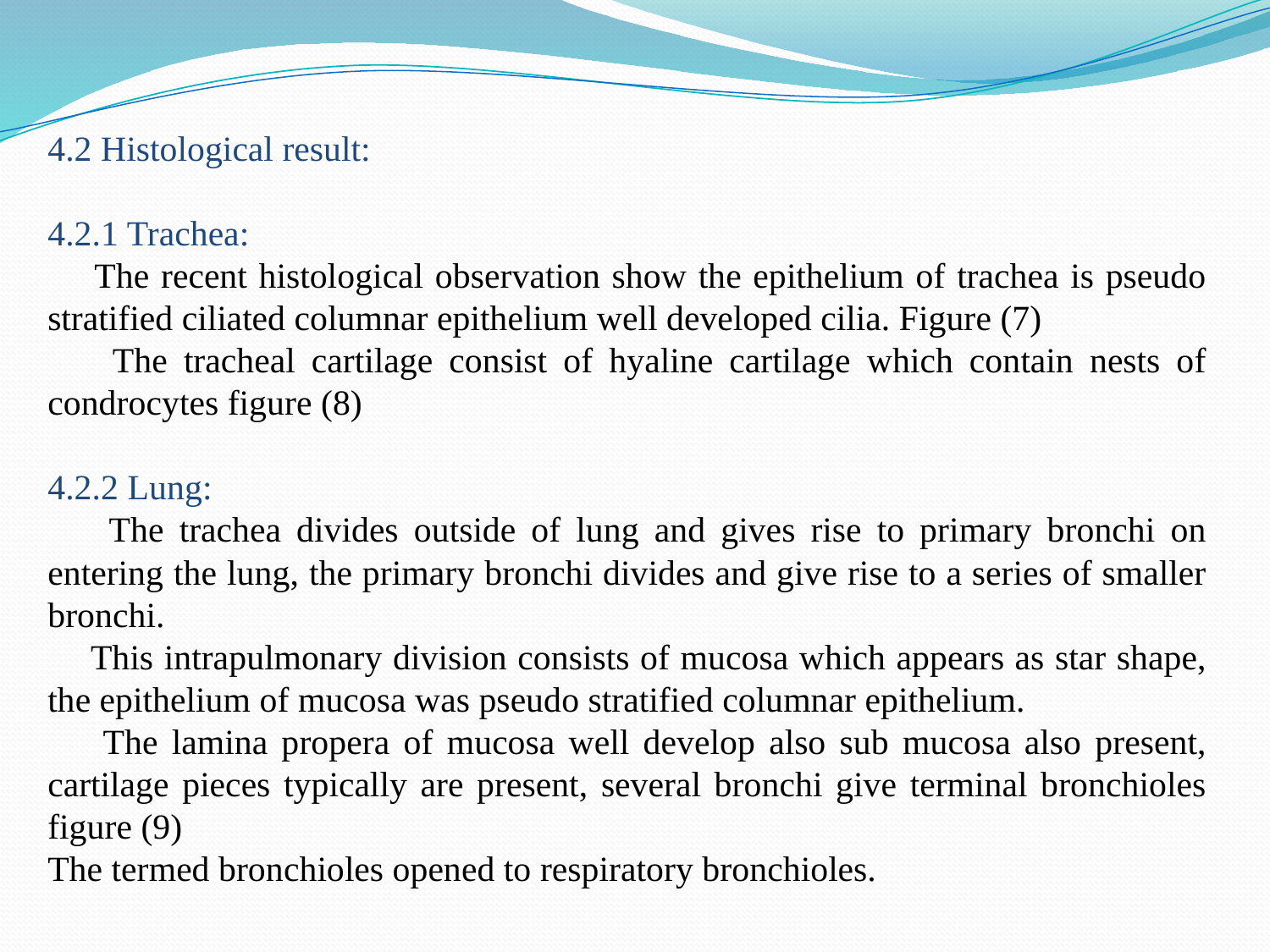

4.2 Histological result:

4.2.1 Trachea:
    The recent histological observation show the epithelium of trachea is pseudo stratified ciliated columnar epithelium well developed cilia. Figure (7)
    The tracheal cartilage consist of hyaline cartilage which contain nests of condrocytes figure (8)

4.2.2 Lung:
    The trachea divides outside of lung and gives rise to primary bronchi on entering the lung, the primary bronchi divides and give rise to a series of smaller bronchi.
    This intrapulmonary division consists of mucosa which appears as star shape, the epithelium of mucosa was pseudo stratified columnar epithelium.
    The lamina propera of mucosa well develop also sub mucosa also present, cartilage pieces typically are present, several bronchi give terminal bronchioles figure (9)
The termed bronchioles opened to respiratory bronchioles.